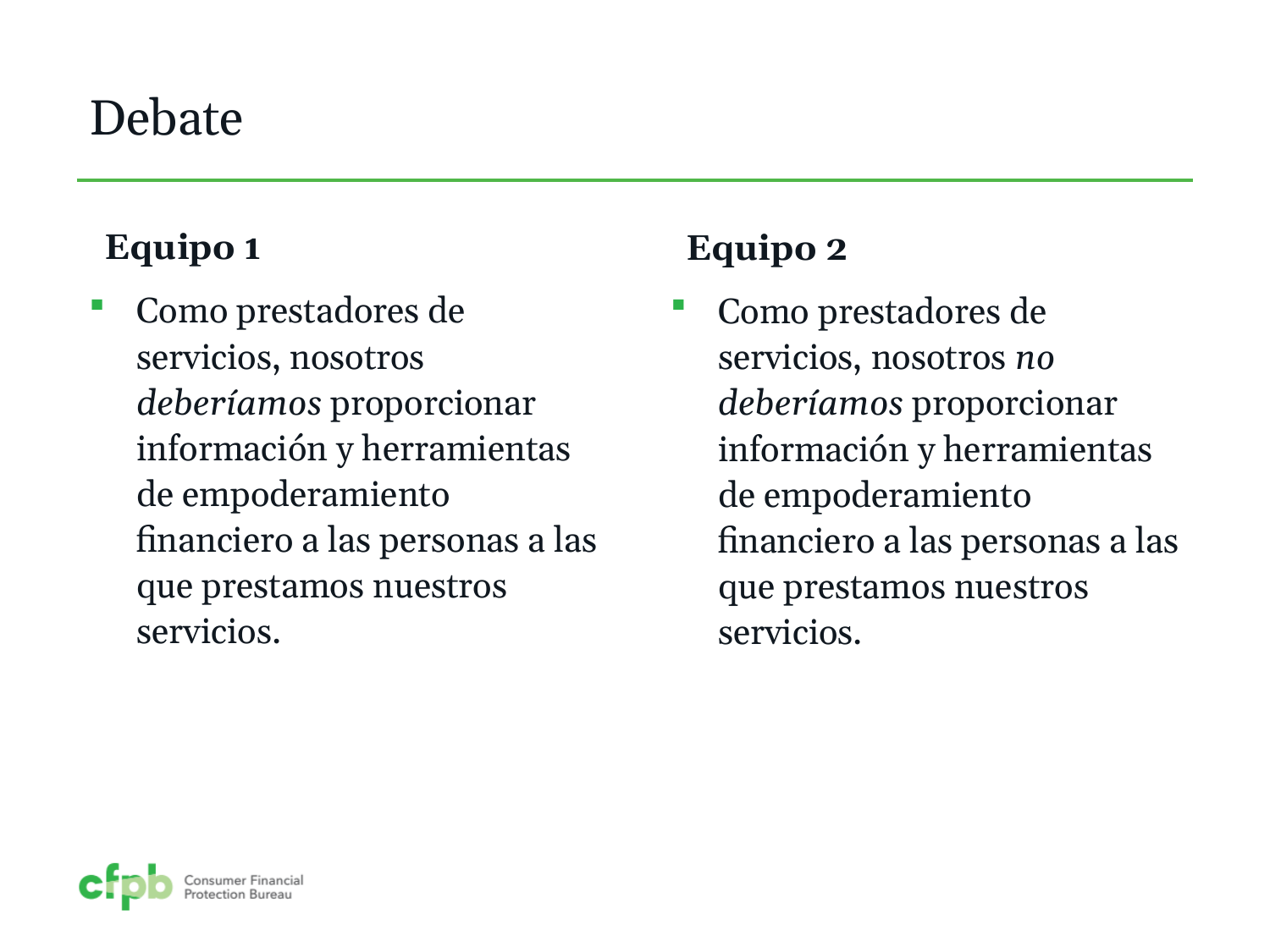

# Debate
Equipo 1
Como prestadores de servicios, nosotros deberíamos proporcionar información y herramientas de empoderamiento financiero a las personas a las que prestamos nuestros servicios.
Equipo 2
Como prestadores de servicios, nosotros no deberíamos proporcionar información y herramientas de empoderamiento financiero a las personas a las que prestamos nuestros servicios.